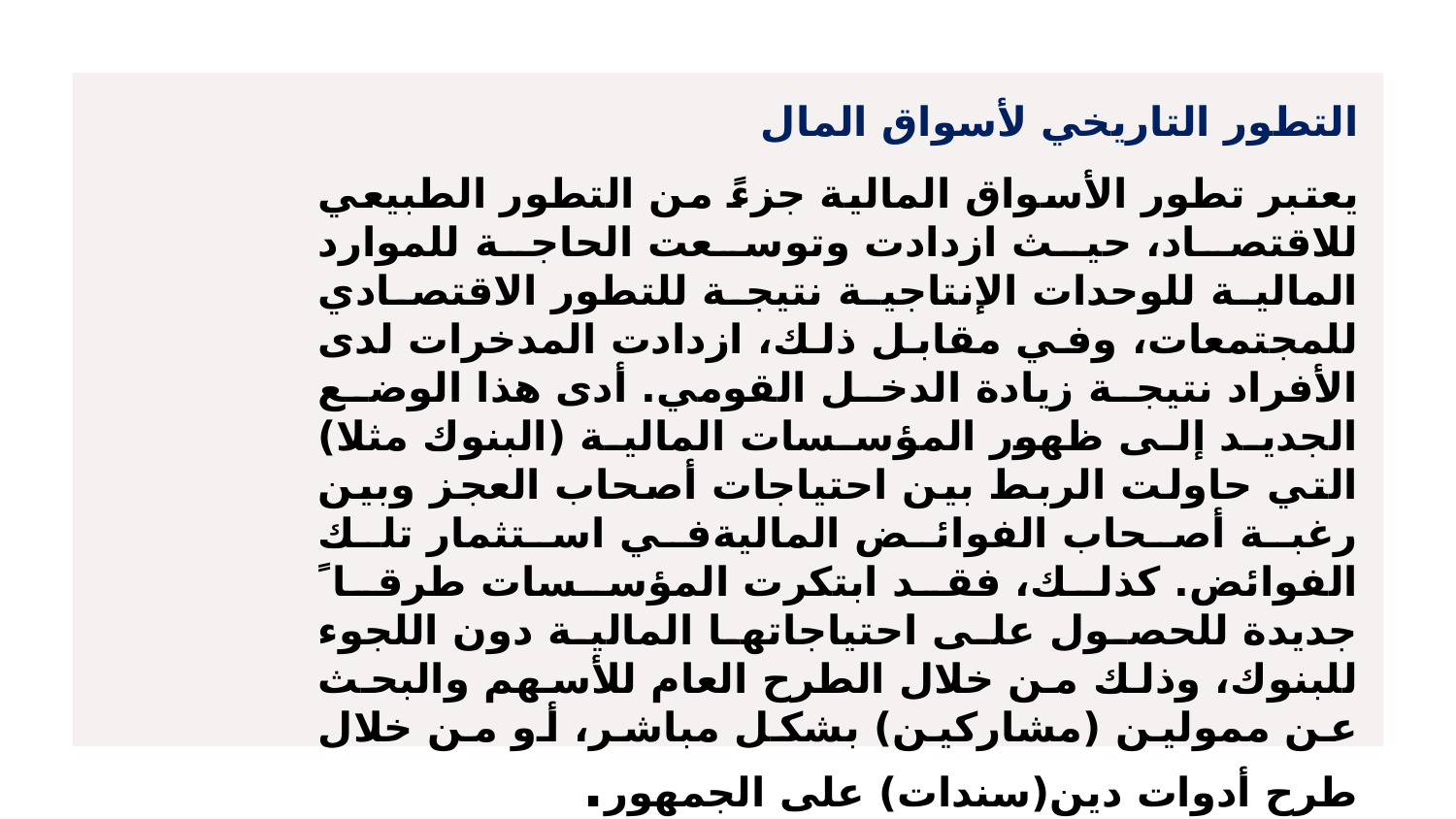

التطور التاریخي لأسواق المال
یعتبر تطور الأسواق المالیة جزءً من التطور الطبیعي للاقتصاد، حیث ازدادت وتوسعت الحاجة للموارد المالیة للوحدات الإنتاجیة نتیجة للتطور الاقتصادي للمجتمعات، وفي مقابل ذلك، ازدادت المدخرات لدى الأفراد نتیجة زيادة الدخل القومي. أدى ھذا الوضع الجدید إلى ظھور المؤسسات المالیة (البنوك مثلا) التي حاولت الربط بین احتیاجات أصحاب العجز وبین رغبة أصحاب الفوائض المالیةفي استثمار تلك الفوائض. كذلك، فقد ابتكرت المؤسسات طرقا ً جدیدة للحصول على احتیاجاتھا المالیة دون اللجوء للبنوك، وذلك من خلال الطرح العام للأسھم والبحث عن ممولین (مشاركین) بشكل مباشر، أو من خلال طرح أدوات دین(سندات) على الجمھور.